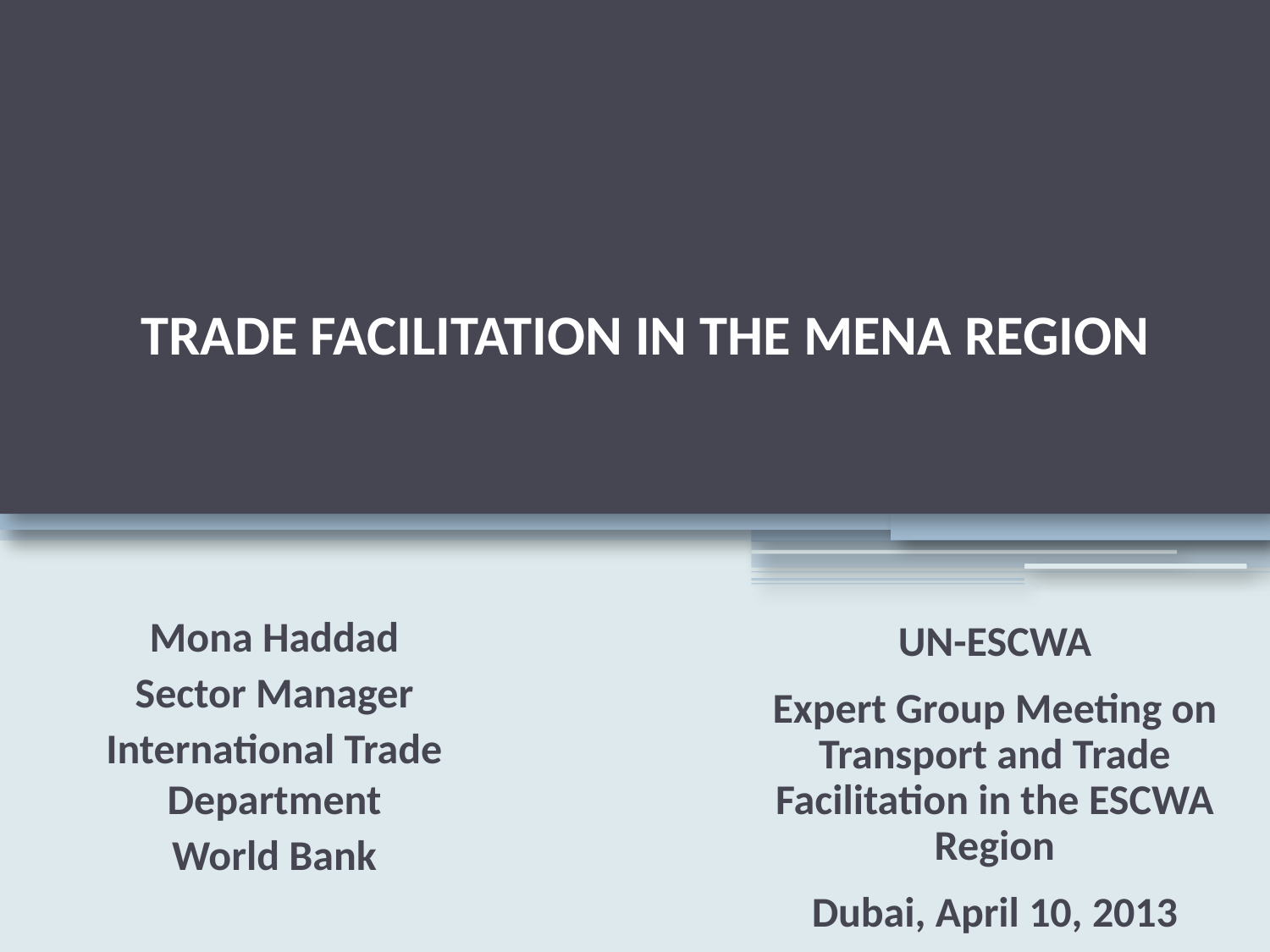

# TRADE FACILITATION IN THE MENA REGION
Mona Haddad
Sector Manager
International Trade Department
World Bank
UN-ESCWA
Expert Group Meeting on Transport and Trade Facilitation in the ESCWA Region
Dubai, April 10, 2013